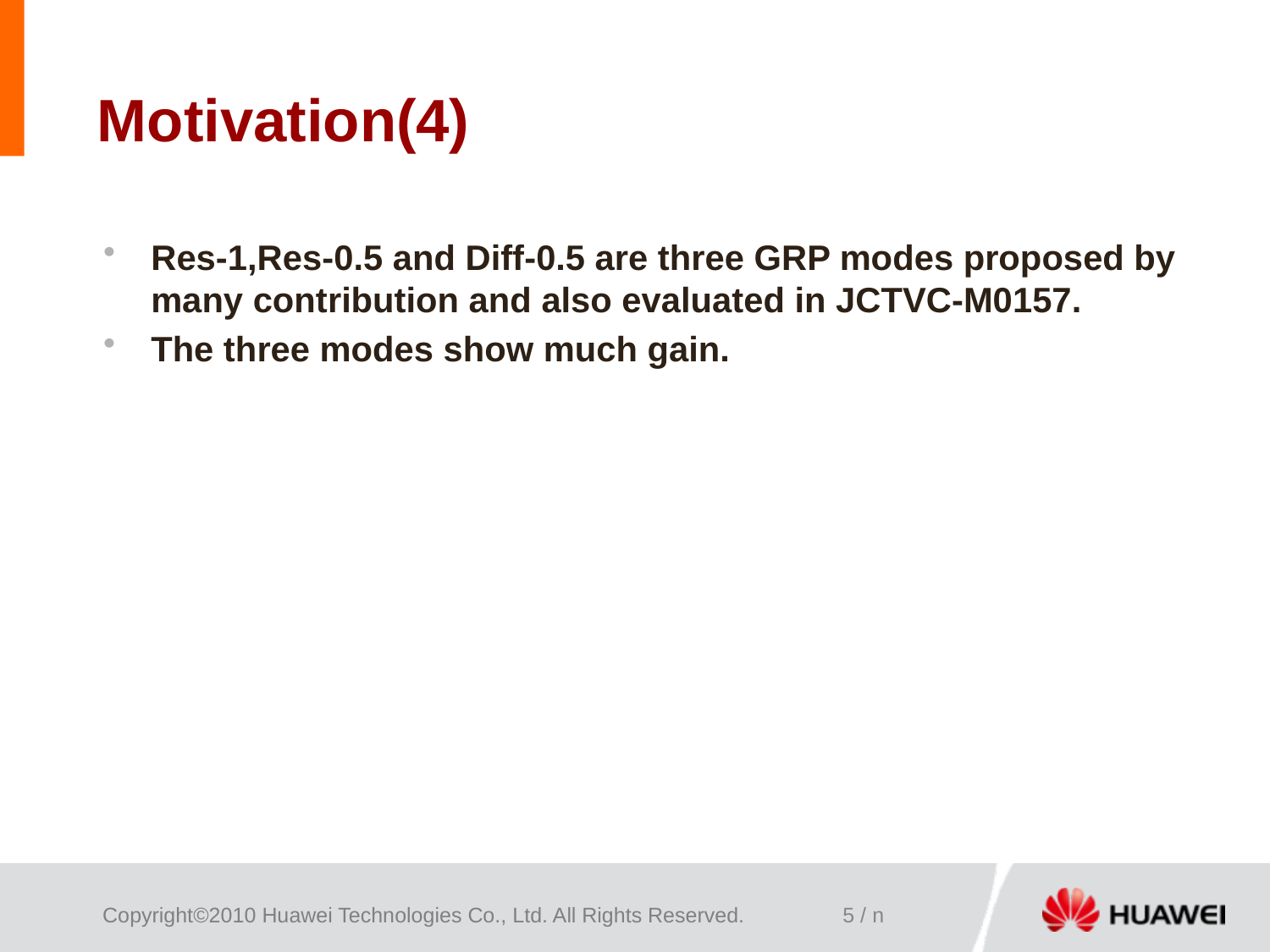

# Motivation(4)
Res-1,Res-0.5 and Diff-0.5 are three GRP modes proposed by many contribution and also evaluated in JCTVC-M0157.
The three modes show much gain.